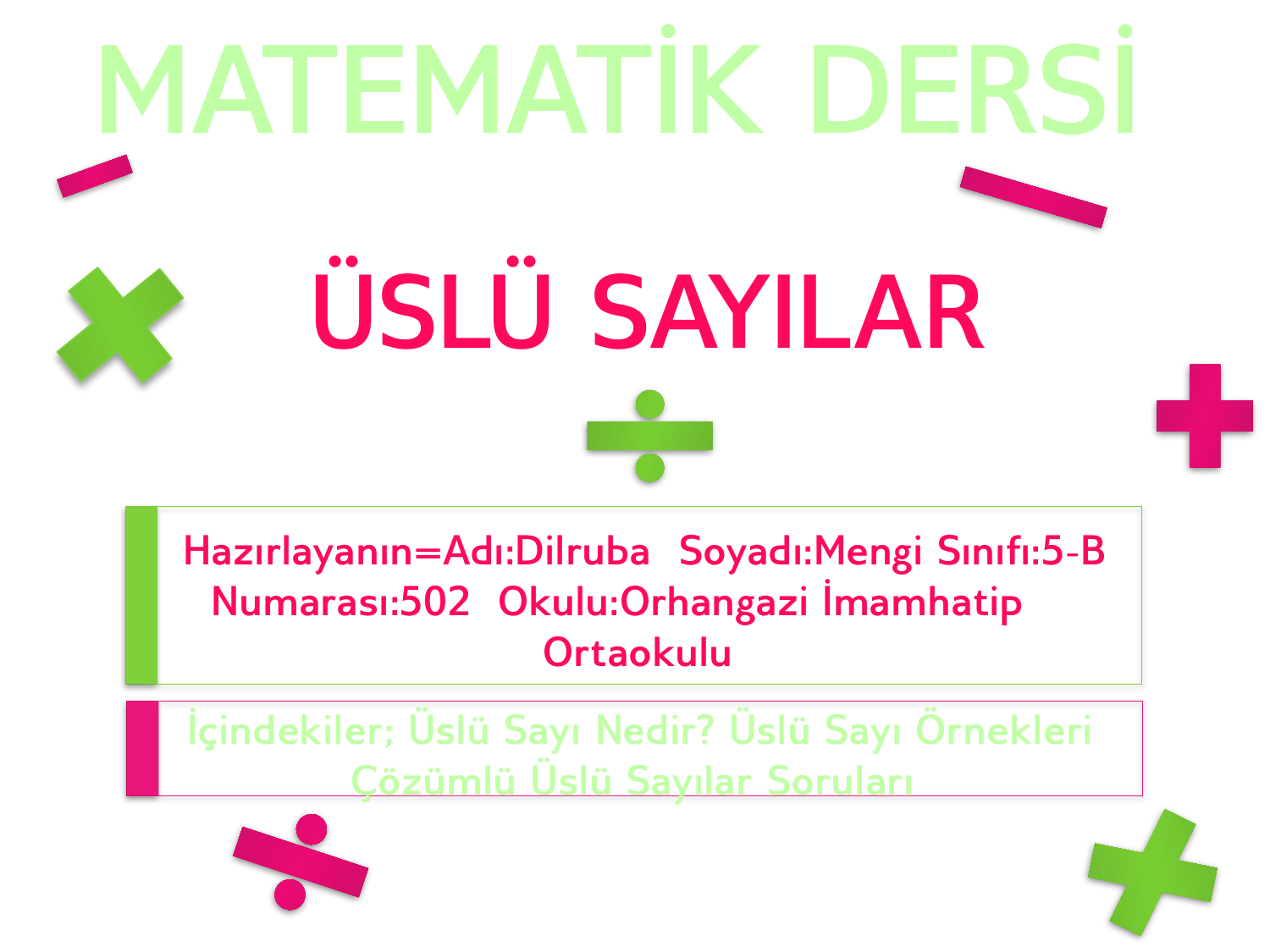

MATEMATİK DERSİ

ÜSLÜ SAYILAR

Hazırlayanın=Adı:Dilruba  Soyadı:Mengi Sınıfı:5-B Numarası:502  Okulu:Orhangazi İmamhatip     Ortaokulu
İçindekiler; Üslü Sayı Nedir? Üslü Sayı Örnekleri Çözümlü Üslü Sayılar Soruları